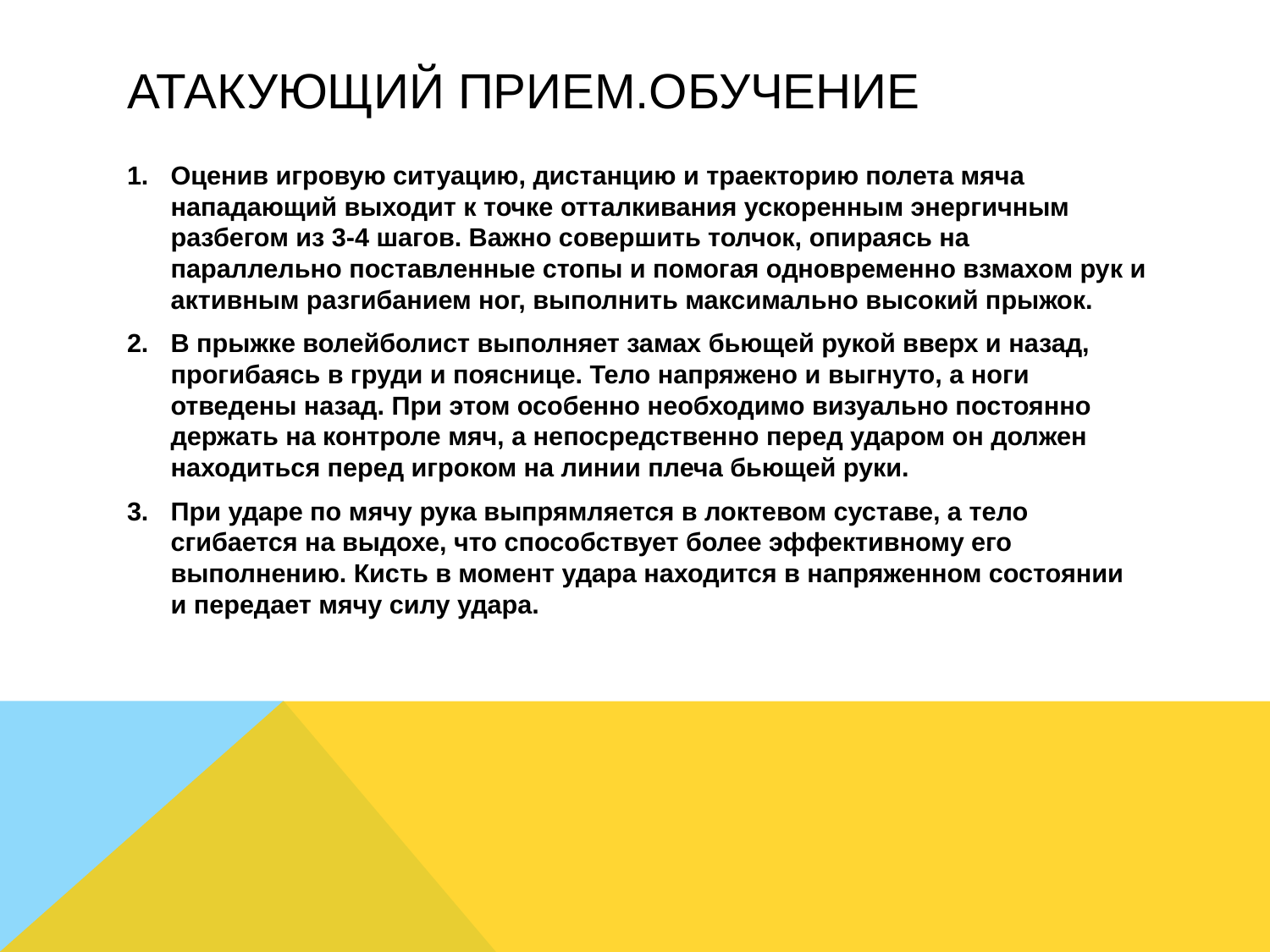

# Атакующий прием.обучение
Оценив игровую ситуацию, дистанцию и траекторию полета мяча нападающий выходит к точке отталкивания ускоренным энергичным разбегом из 3-4 шагов. Важно совершить толчок, опираясь на параллельно поставленные стопы и помогая одновременно взмахом рук и активным разгибанием ног, выполнить максимально высокий прыжок.
В прыжке волейболист выполняет замах бьющей рукой вверх и назад, прогибаясь в груди и пояснице. Тело напряжено и выгнуто, а ноги отведены назад. При этом особенно необходимо визуально постоянно держать на контроле мяч, а непосредственно перед ударом он должен находиться перед игроком на линии плеча бьющей руки.
При ударе по мячу рука выпрямляется в локтевом суставе, а тело сгибается на выдохе, что способствует более эффективному его выполнению. Кисть в момент удара находится в напряженном состоянии и передает мячу силу удара.